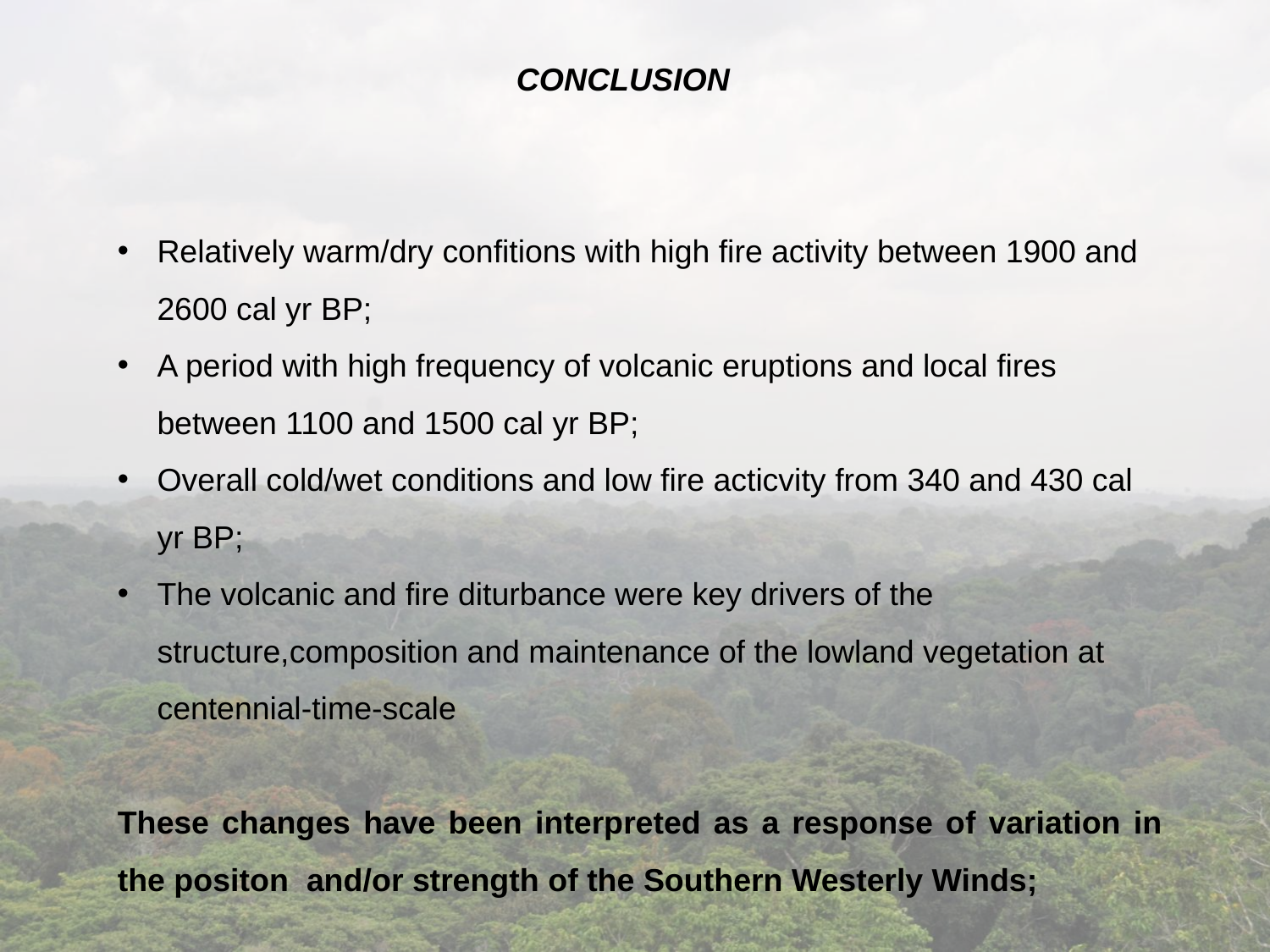

CONCLUSION
Relatively warm/dry confitions with high fire activity between 1900 and 2600 cal yr BP;
A period with high frequency of volcanic eruptions and local fires between 1100 and 1500 cal yr BP;
Overall cold/wet conditions and low fire acticvity from 340 and 430 cal yr BP;
The volcanic and fire diturbance were key drivers of the structure,composition and maintenance of the lowland vegetation at centennial-time-scale

These changes have been interpreted as a response of variation in the positon  and/or strength of the Southern Westerly Winds;